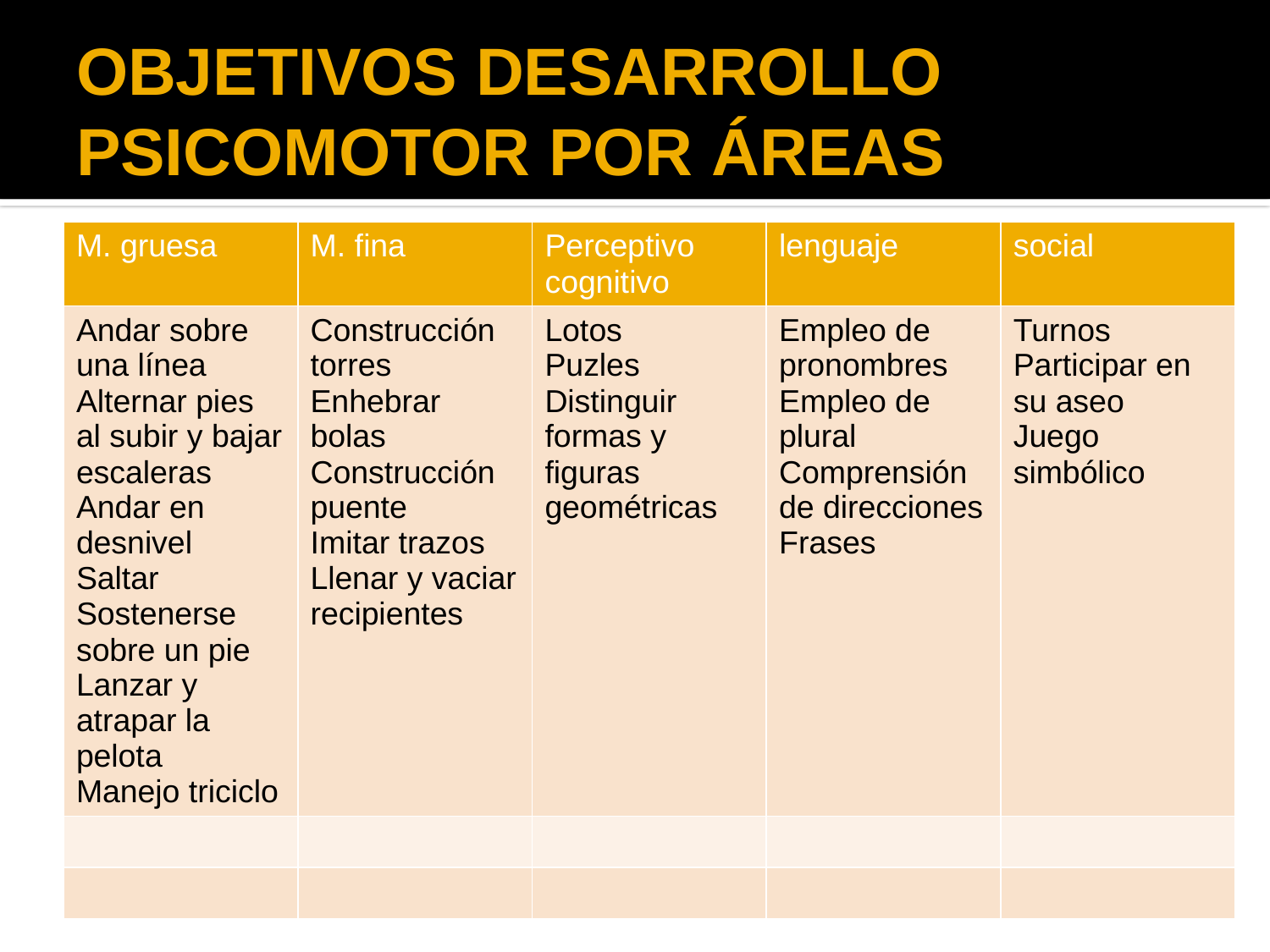

# OBJETIVOS DESARROLLO PSICOMOTOR POR ÁREAS
| M. gruesa | M. fina | Perceptivo cognitivo | lenguaje | social |
| --- | --- | --- | --- | --- |
| Andar sobre una línea Alternar pies al subir y bajar escaleras Andar en desnivel Saltar Sostenerse sobre un pie Lanzar y atrapar la pelota Manejo triciclo | Construcción torres Enhebrar bolas Construcción puente Imitar trazos Llenar y vaciar recipientes | Lotos Puzles Distinguir formas y figuras geométricas | Empleo de pronombres Empleo de plural Comprensión de direcciones Frases | Turnos Participar en su aseo Juego simbólico |
|  |  |  |  |  |
|  |  |  |  |  |